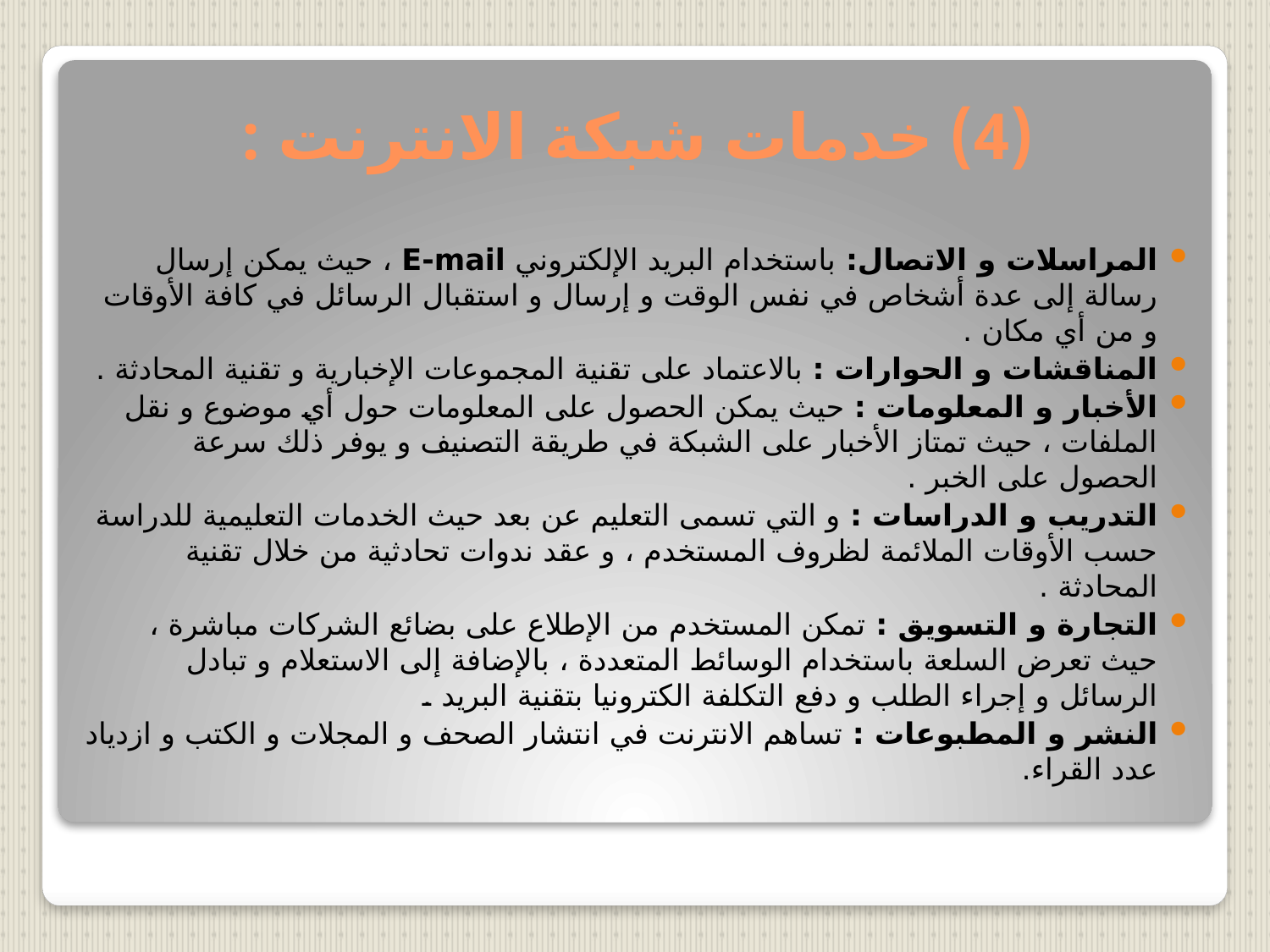

# (4) خدمات شبكة الانترنت :
المراسلات و الاتصال: باستخدام البريد الإلكتروني E-mail ، حيث يمكن إرسال رسالة إلى عدة أشخاص في نفس الوقت و إرسال و استقبال الرسائل في كافة الأوقات و من أي مكان .
المناقشات و الحوارات : بالاعتماد على تقنية المجموعات الإخبارية و تقنية المحادثة .
الأخبار و المعلومات : حيث يمكن الحصول على المعلومات حول أي موضوع و نقل الملفات ، حيث تمتاز الأخبار على الشبكة في طريقة التصنيف و يوفر ذلك سرعة الحصول على الخبر .
التدريب و الدراسات : و التي تسمى التعليم عن بعد حيث الخدمات التعليمية للدراسة حسب الأوقات الملائمة لظروف المستخدم ، و عقد ندوات تحادثية من خلال تقنية المحادثة .
التجارة و التسويق : تمكن المستخدم من الإطلاع على بضائع الشركات مباشرة ، حيث تعرض السلعة باستخدام الوسائط المتعددة ، بالإضافة إلى الاستعلام و تبادل الرسائل و إجراء الطلب و دفع التكلفة الكترونيا بتقنية البريد .
النشر و المطبوعات : تساهم الانترنت في انتشار الصحف و المجلات و الكتب و ازدياد عدد القراء.